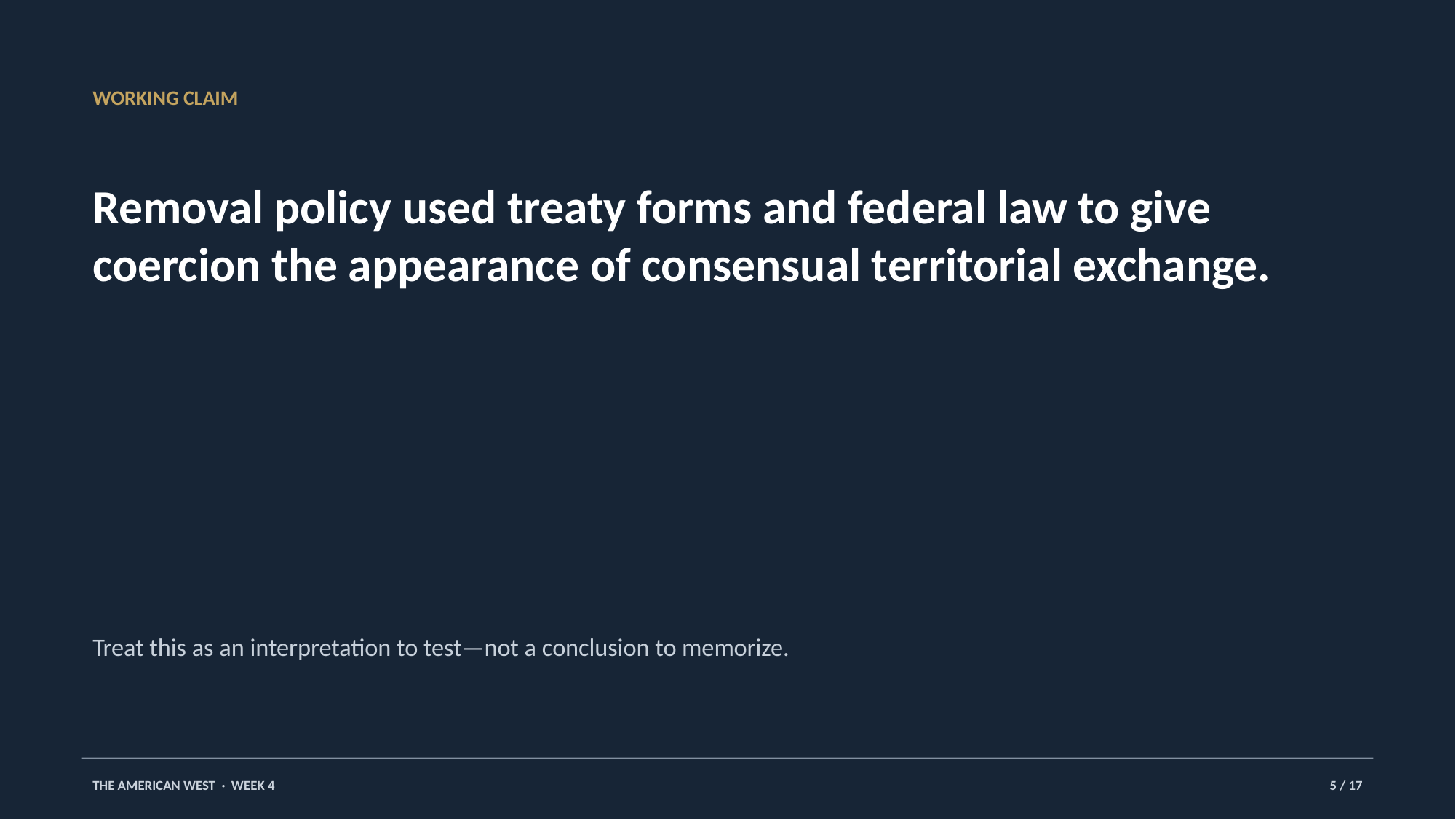

WORKING CLAIM
Removal policy used treaty forms and federal law to give coercion the appearance of consensual territorial exchange.
Treat this as an interpretation to test—not a conclusion to memorize.

THE AMERICAN WEST  ·  WEEK 4
5 / 17